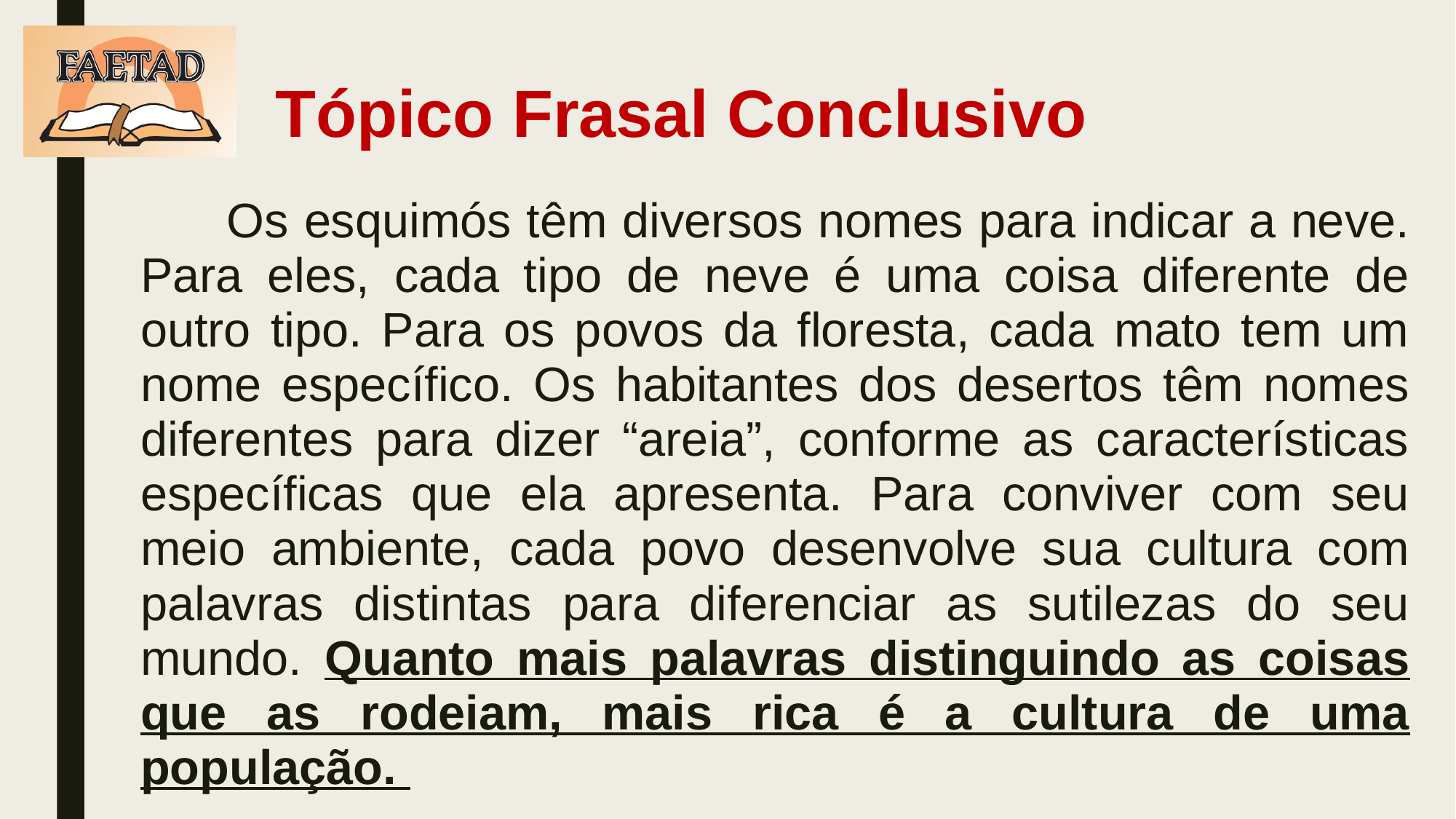

# Tópico Frasal Conclusivo
Os esquimós têm diversos nomes para indicar a neve. Para eles, cada tipo de neve é uma coisa diferente de outro tipo. Para os povos da floresta, cada mato tem um nome específico. Os habitantes dos desertos têm nomes diferentes para dizer “areia”, conforme as características específicas que ela apresenta. Para conviver com seu meio ambiente, cada povo desenvolve sua cultura com palavras distintas para diferenciar as sutilezas do seu mundo. Quanto mais palavras distinguindo as coisas que as rodeiam, mais rica é a cultura de uma população.